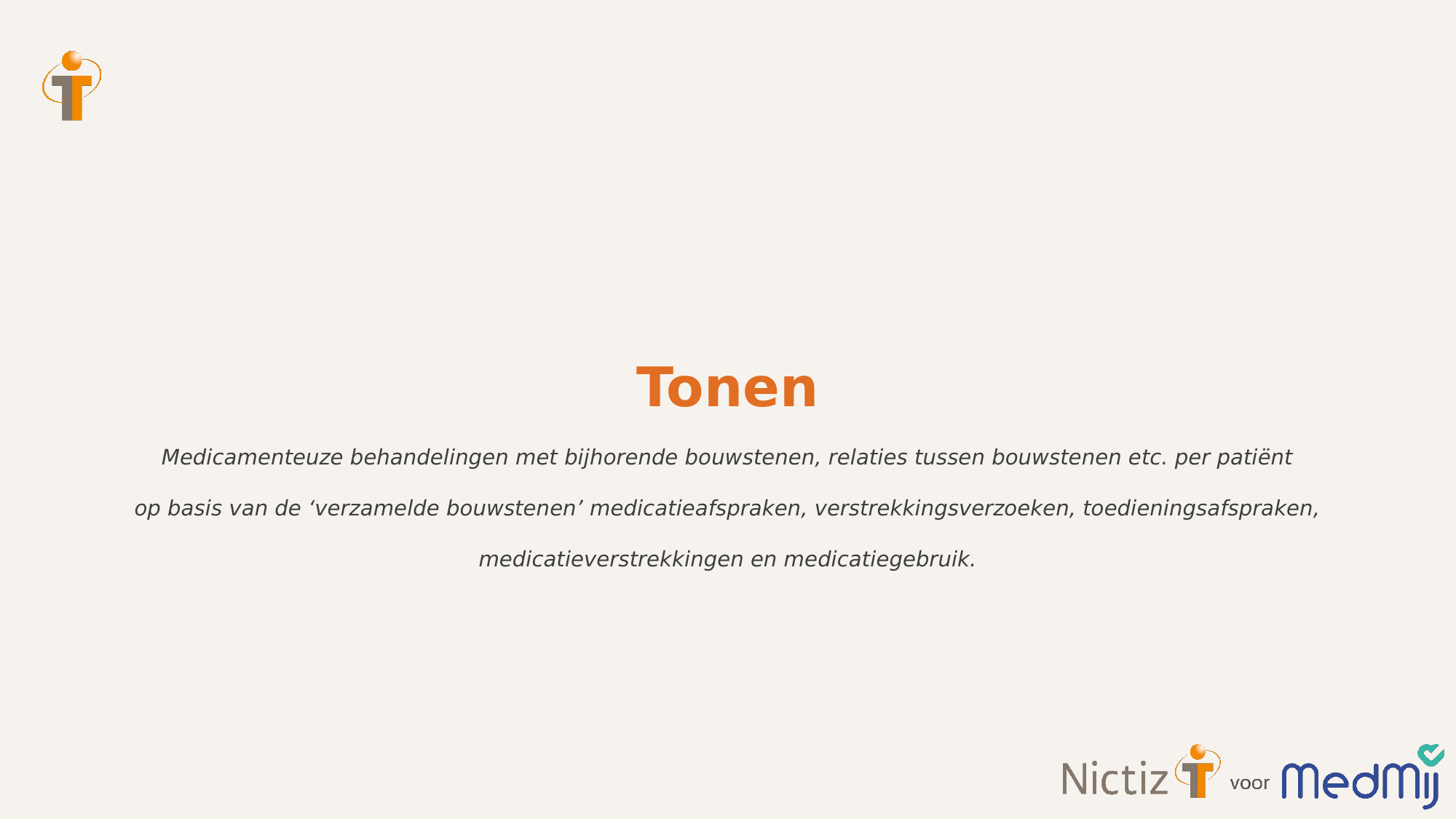

# Tonen Medicamenteuze behandelingen met bijhorende bouwstenen, relaties tussen bouwstenen etc. per patiënt op basis van de ‘verzamelde bouwstenen’ medicatieafspraken, verstrekkingsverzoeken, toedieningsafspraken, medicatieverstrekkingen en medicatiegebruik.